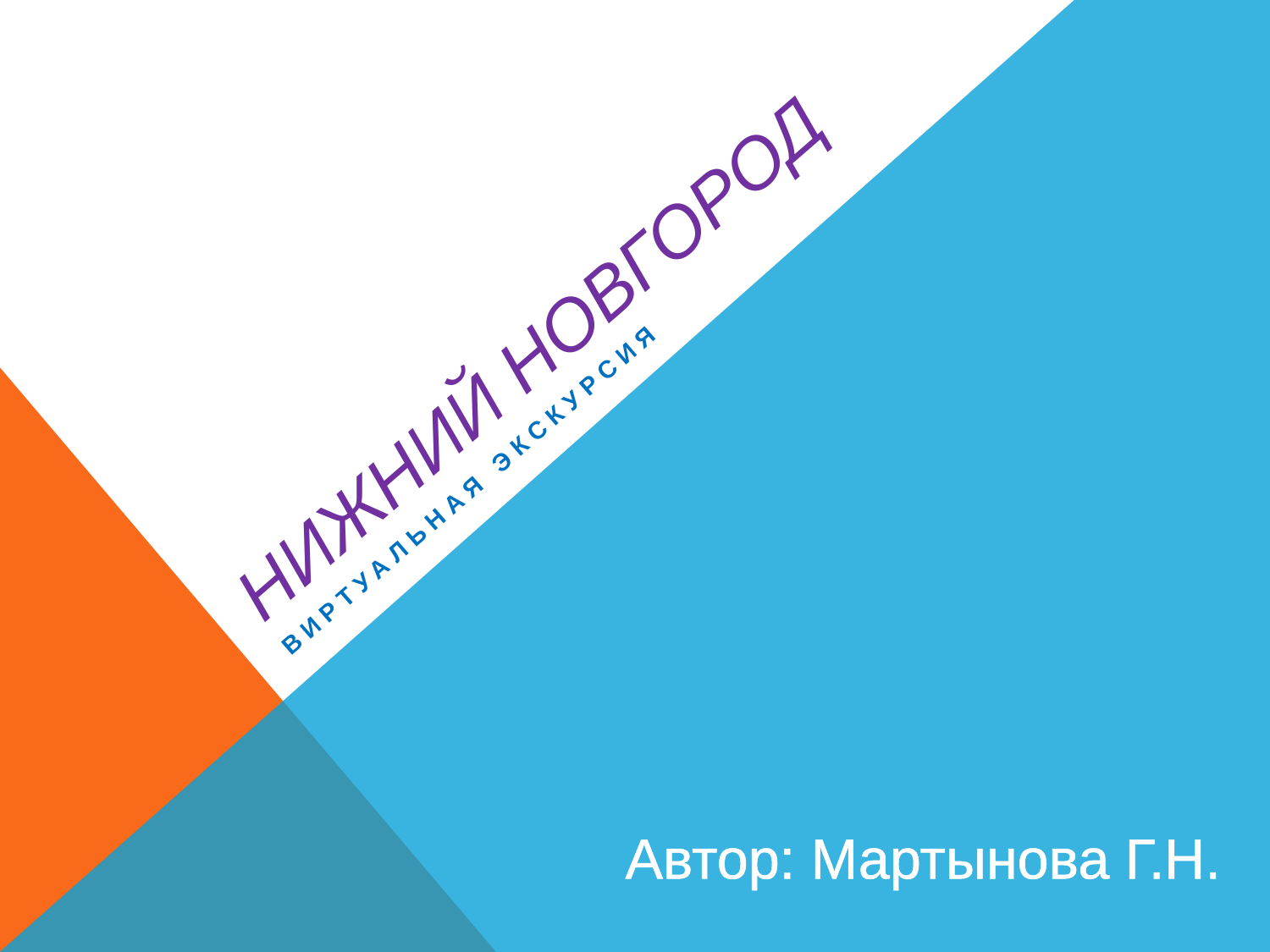

# Нижний Новгород
Виртуальная экскурсия
Автор: Мартынова Г.Н.